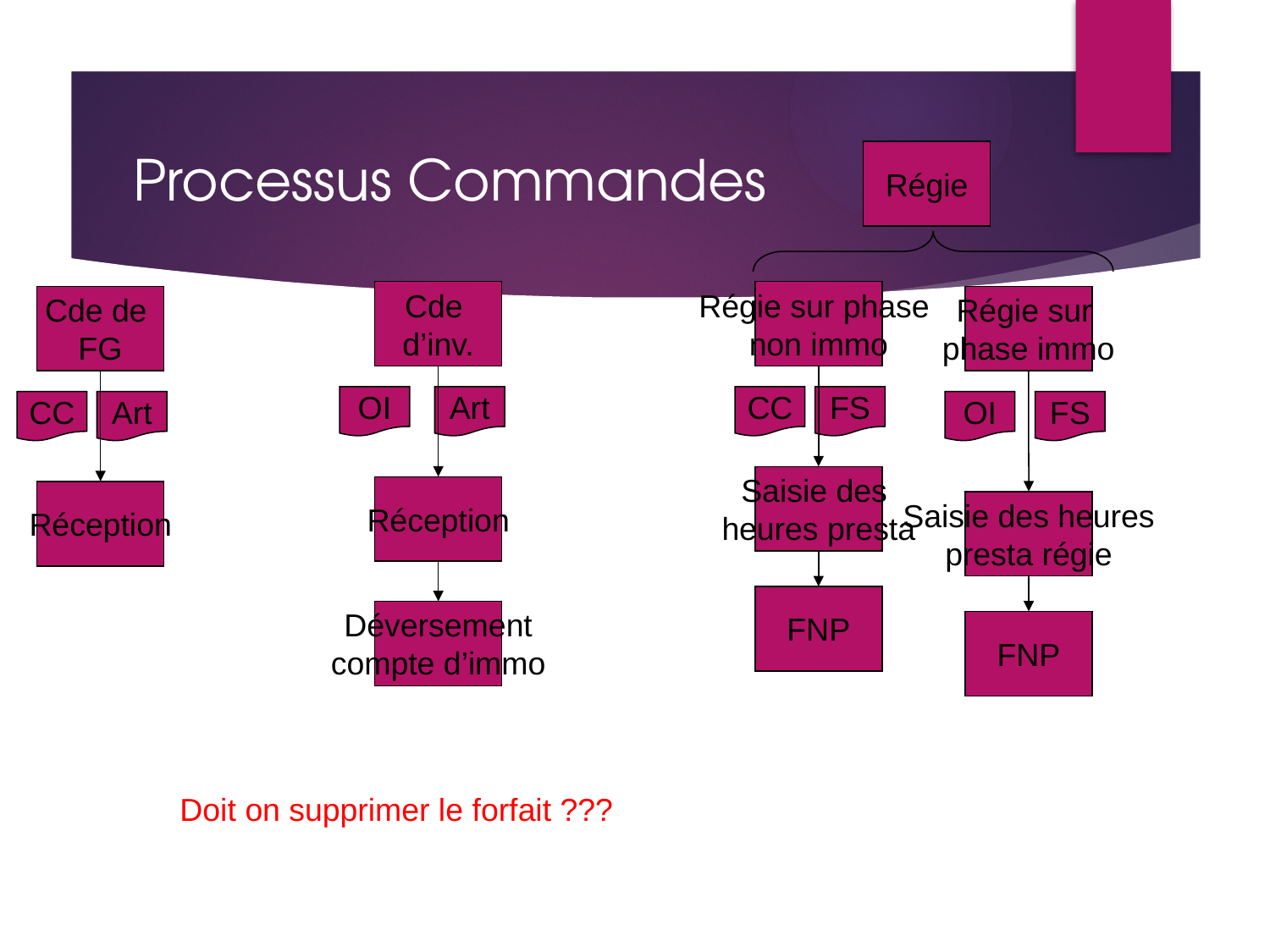

# Processus Commandes
Régie
Cde
d’inv.
Régie sur phase
non immo
Cde de
FG
Régie sur
phase immo
OI
Art
CC
FS
CC
Art
OI
FS
Saisie des
heures presta
Réception
Réception
Saisie des heures
presta régie
FNP
Déversement
compte d’immo
FNP
Doit on supprimer le forfait ???